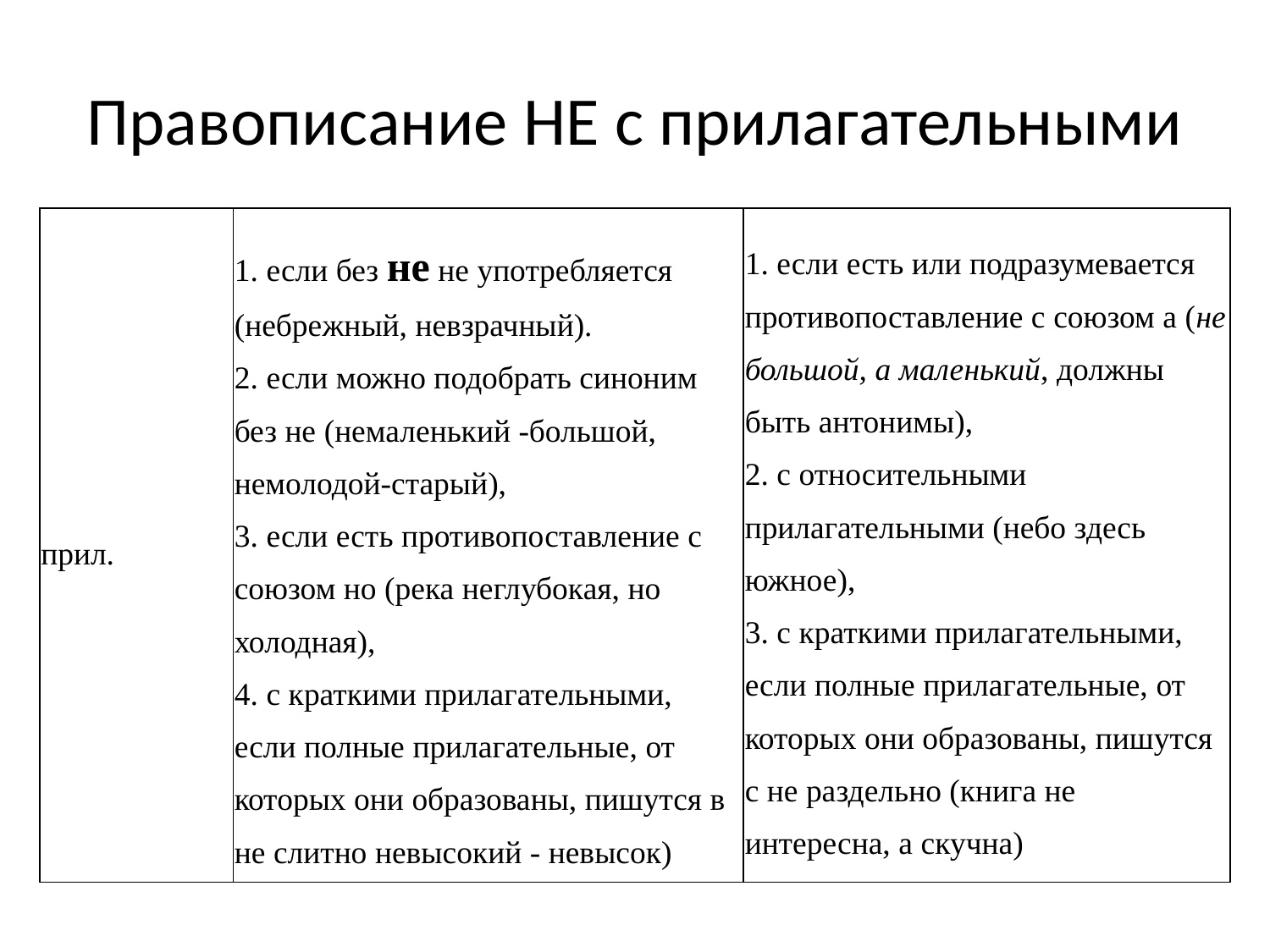

# Правописание НЕ с прилагательными
| прил. | 1. если без не не употребляется (небрежный, невзрачный). 2. если можно подобрать синоним без не (немаленький -большой, немолодой-старый), 3. если есть противопоставление с союзом но (река неглубокая, но холодная), 4. с краткими прилагательными, если полные прилагательные, от которых они образованы, пишутся в не слитно невысокий - невысок) | 1. если есть или подразумевается противопоставление с союзом а (не большой, а маленький, должны быть антонимы), 2. с относительными прилагательными (небо здесь южное), 3. с краткими прилагательными, если полные прилагательные, от которых они образованы, пишутся с не раздельно (книга не интересна, а скучна) |
| --- | --- | --- |